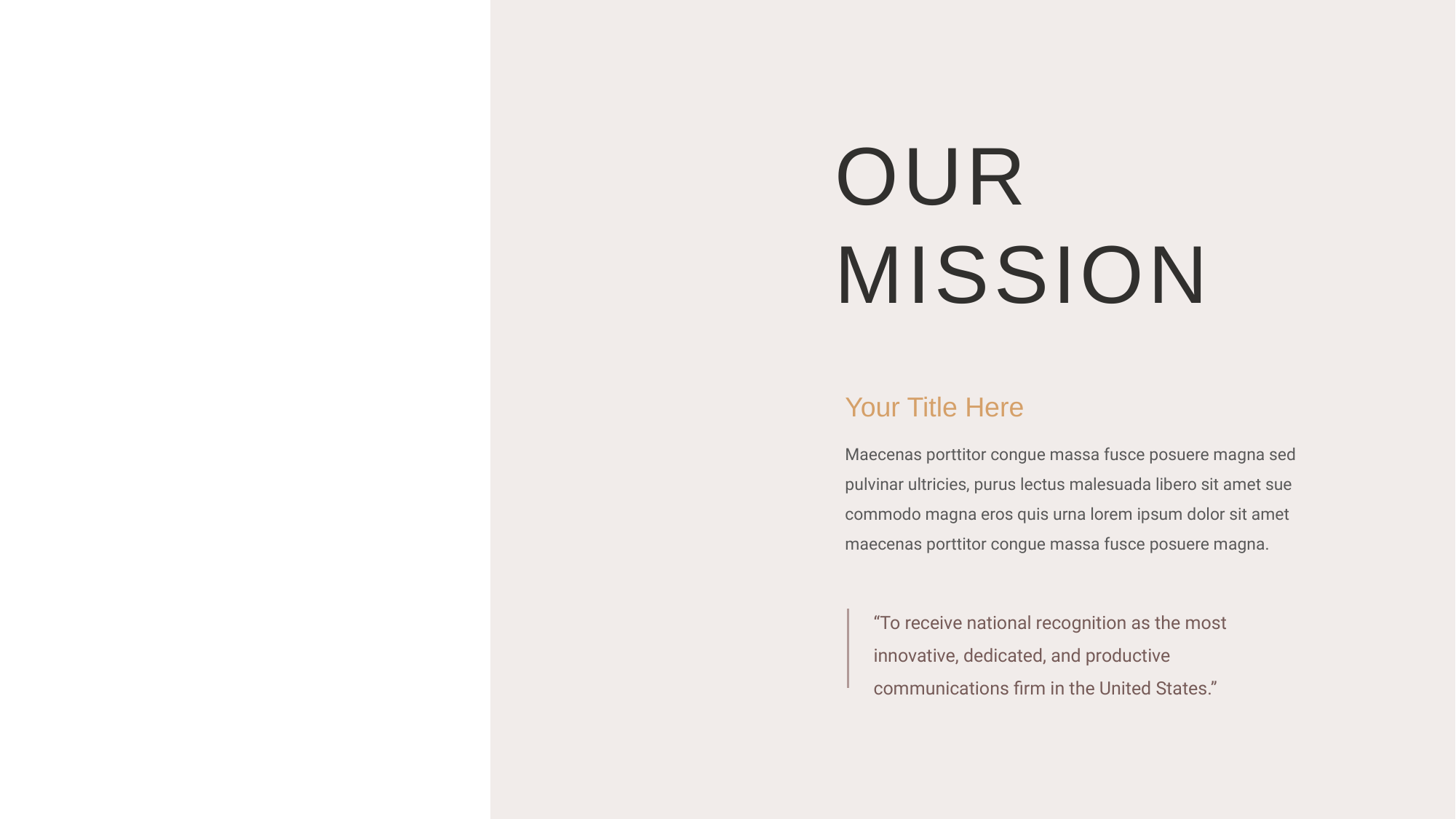

OUR MISSION
Your Title Here
Maecenas porttitor congue massa fusce posuere magna sed pulvinar ultricies, purus lectus malesuada libero sit amet sue commodo magna eros quis urna lorem ipsum dolor sit amet maecenas porttitor congue massa fusce posuere magna.
“To receive national recognition as the most innovative, dedicated, and productive communications firm in the United States.”